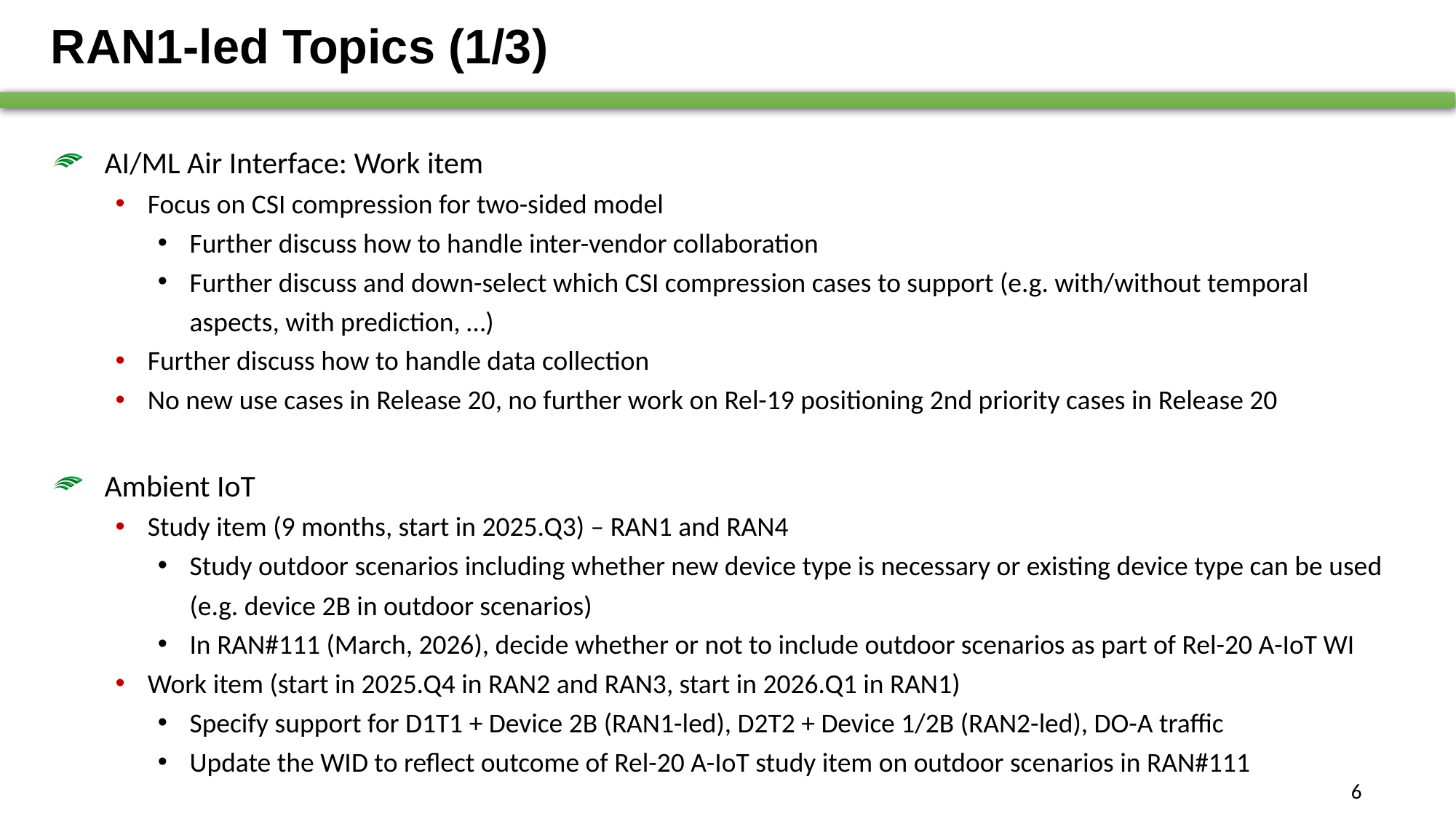

# RAN1-led Topics (1/3)
AI/ML Air Interface: Work item
Focus on CSI compression for two-sided model
Further discuss how to handle inter-vendor collaboration
Further discuss and down-select which CSI compression cases to support (e.g. with/without temporal aspects, with prediction, …)
Further discuss how to handle data collection
No new use cases in Release 20, no further work on Rel-19 positioning 2nd priority cases in Release 20

Ambient IoT
Study item (9 months, start in 2025.Q3) – RAN1 and RAN4
Study outdoor scenarios including whether new device type is necessary or existing device type can be used (e.g. device 2B in outdoor scenarios)
In RAN#111 (March, 2026), decide whether or not to include outdoor scenarios as part of Rel-20 A-IoT WI
Work item (start in 2025.Q4 in RAN2 and RAN3, start in 2026.Q1 in RAN1)
Specify support for D1T1 + Device 2B (RAN1-led), D2T2 + Device 1/2B (RAN2-led), DO-A traffic
Update the WID to reflect outcome of Rel-20 A-IoT study item on outdoor scenarios in RAN#111